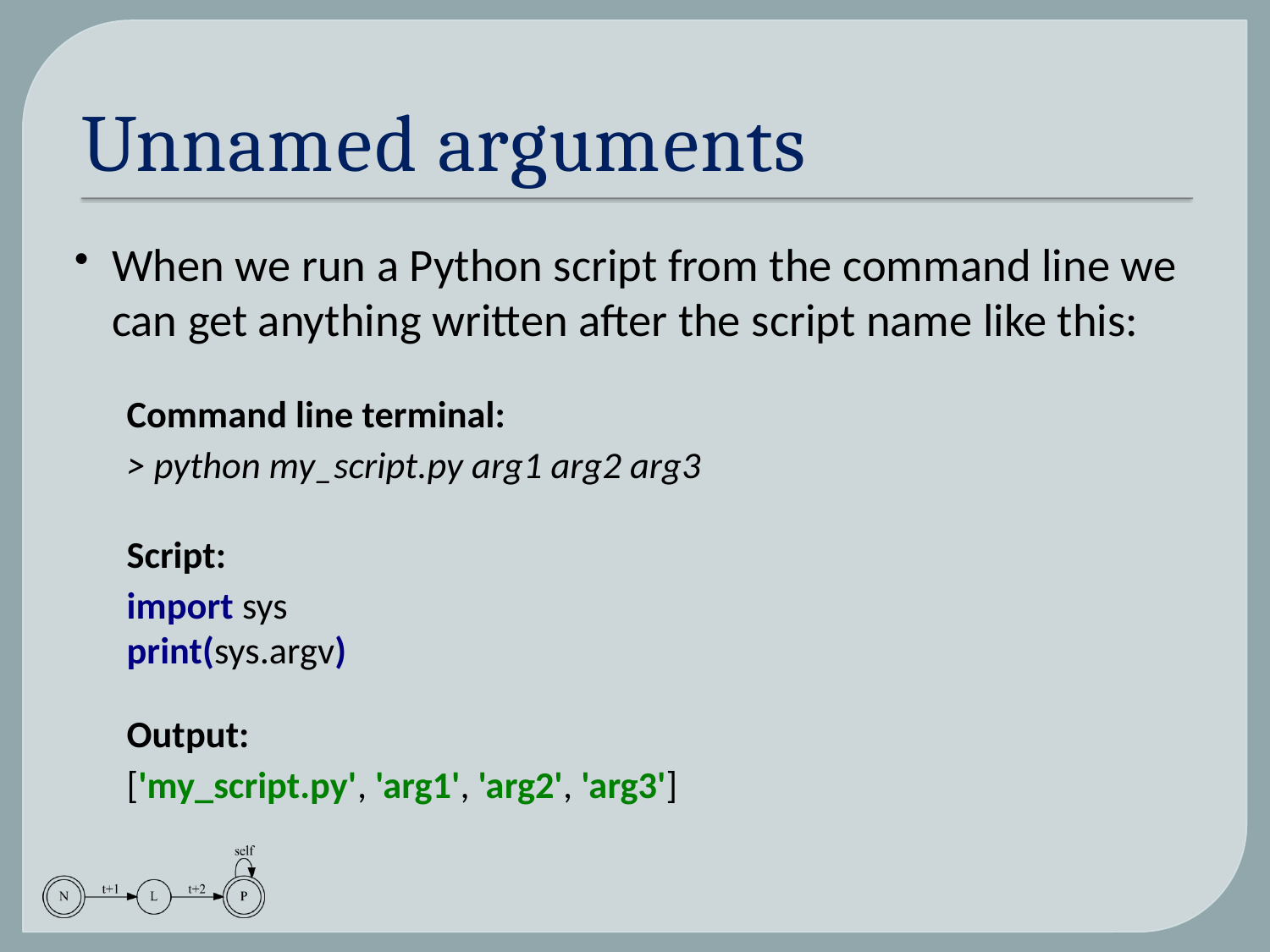

# Unnamed arguments
When we run a Python script from the command line we can get anything written after the script name like this:

Command line terminal:
> python my_script.py arg1 arg2 arg3

Script:
import sys
print(sys.argv)
Output:
['my_script.py', 'arg1', 'arg2', 'arg3']